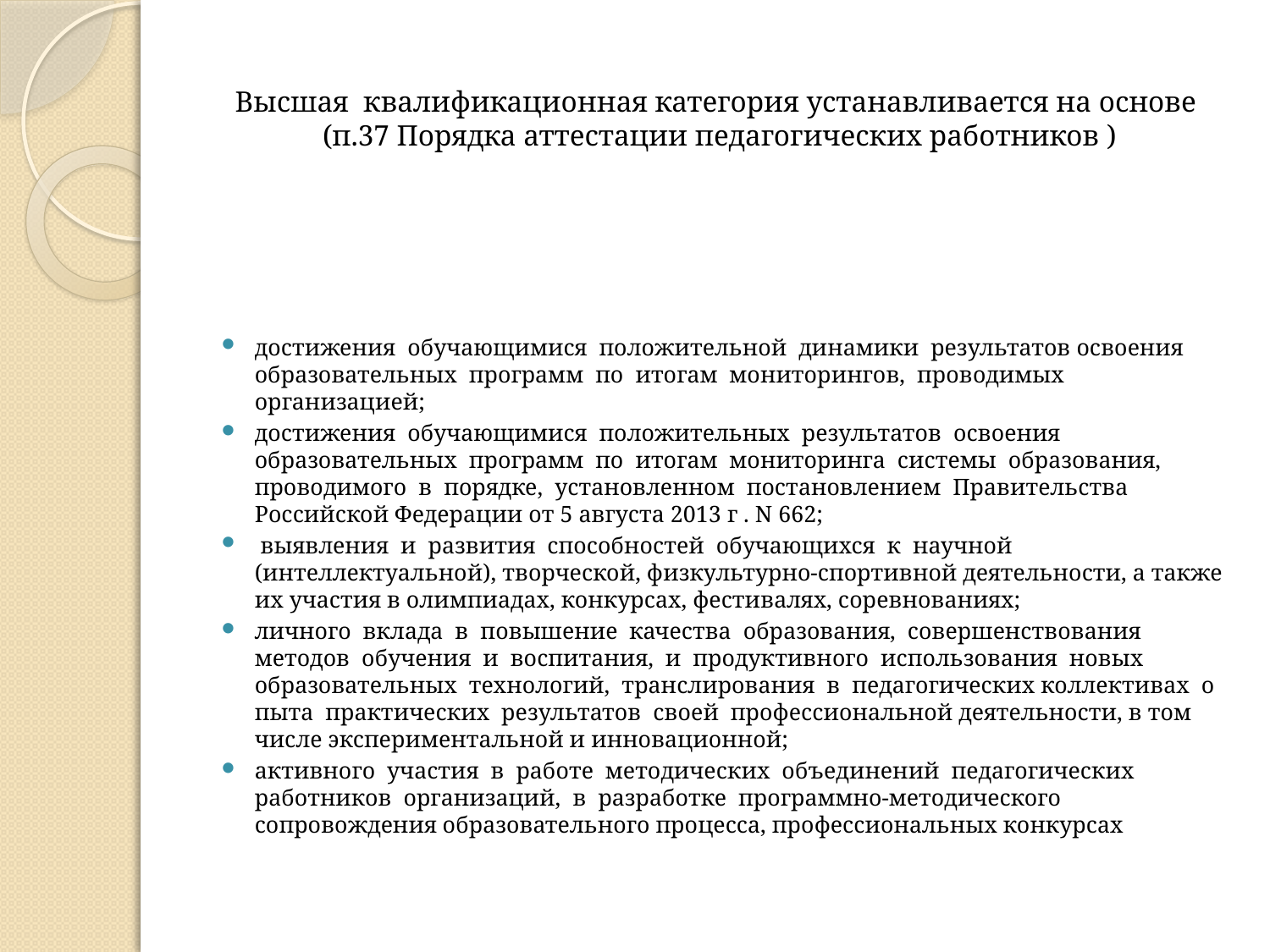

# Высшая  квалификационная категория устанавливается на основе (п.37 Порядка аттестации педагогических работников )
достижения  обучающимися  положительной  динамики  результатов освоения  образовательных  программ  по  итогам  мониторингов,  проводимых организацией;
достижения  обучающимися  положительных  результатов  освоения образовательных  программ  по  итогам  мониторинга  системы  образования, проводимого  в  порядке,  установленном  постановлением  Правительства Российской Федерации от 5 августа 2013 г . N 662;
 выявления  и  развития  способностей  обучающихся  к  научной (интеллектуальной), творческой, физкультурно-спортивной деятельности, а также их участия в олимпиадах, конкурсах, фестивалях, соревнованиях;
личного  вклада  в  повышение  качества  образования,  совершенствования методов  обучения  и  воспитания,  и  продуктивного  использования  новых образовательных  технологий,  транслирования  в  педагогических коллективах  о пыта  практических  результатов  своей  профессиональной деятельности, в том числе экспериментальной и инновационной;
активного  участия  в  работе  методических  объединений  педагогических работников  организаций,  в  разработке  программно-методического сопровождения образовательного процесса, профессиональных конкурсах